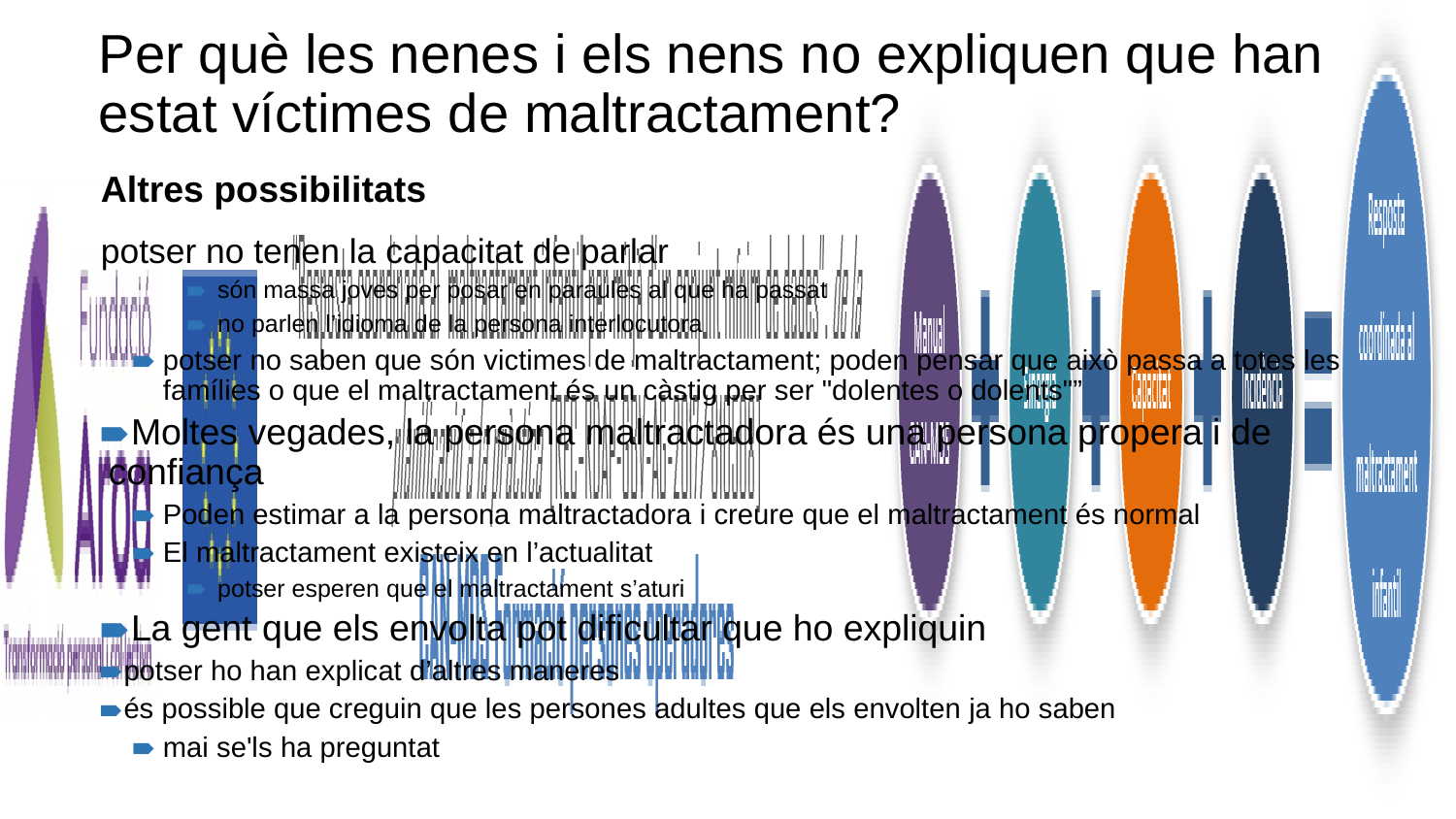

# Per què les nenes i els nens no expliquen que han estat víctimes de maltractament?
Altres possibilitats
potser no tenen la capacitat de parlar
són massa joves per posar en paraules al que ha passat
no parlen l’idioma de la persona interlocutora
potser no saben que són victimes de maltractament; poden pensar que això passa a totes les famílies o que el maltractament és un càstig per ser "dolentes o dolents"”
Moltes vegades, la persona maltractadora és una persona propera i de confiança
Poden estimar a la persona maltractadora i creure que el maltractament és normal
El maltractament existeix en l’actualitat
potser esperen que el maltractament s’aturi
La gent que els envolta pot dificultar que ho expliquin
potser ho han explicat d’altres maneres
és possible que creguin que les persones adultes que els envolten ja ho saben
mai se'ls ha preguntat